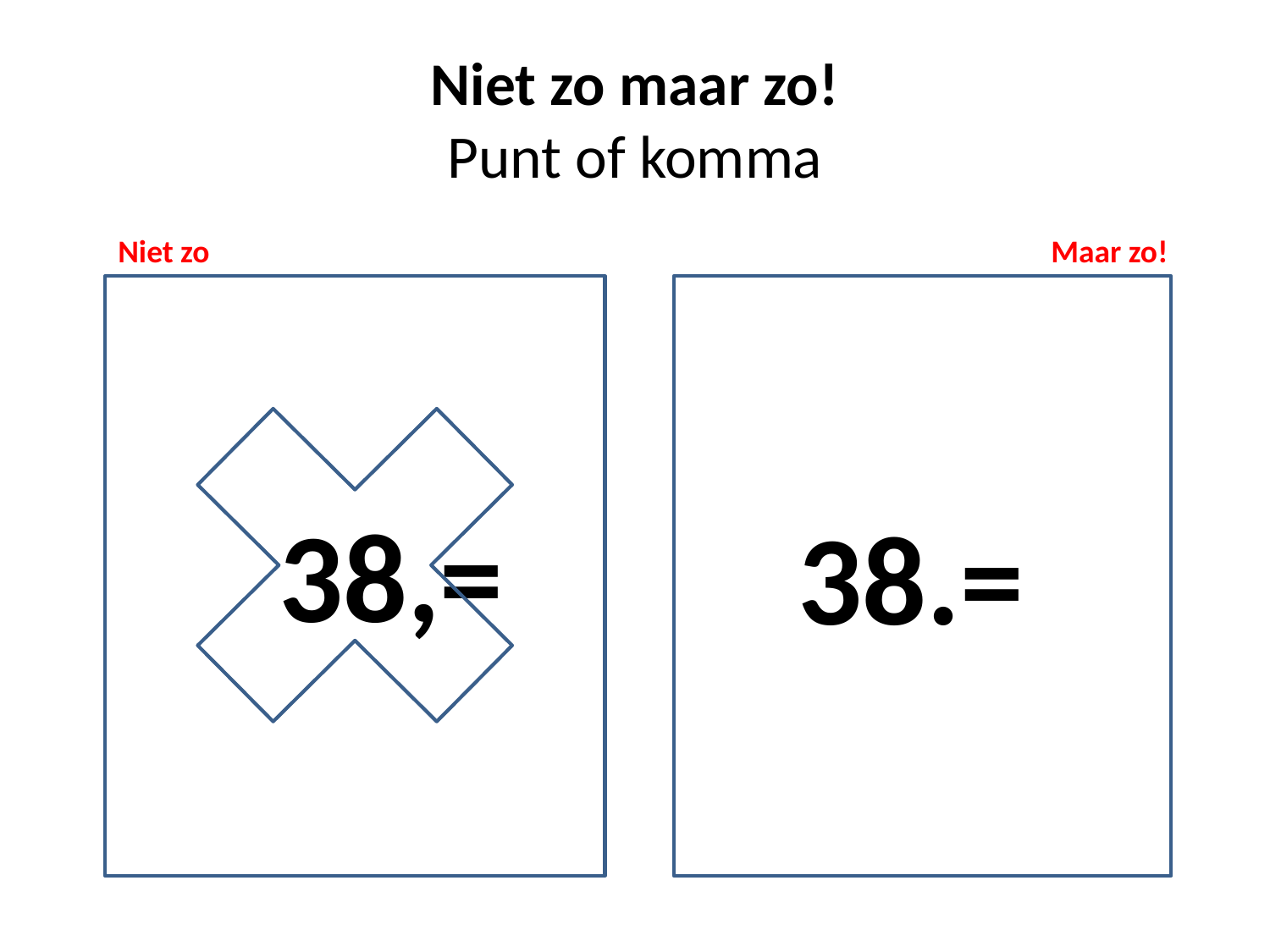

# Niet zo maar zo! Punt of komma
Niet zo
Maar zo!

   38,=

38.=